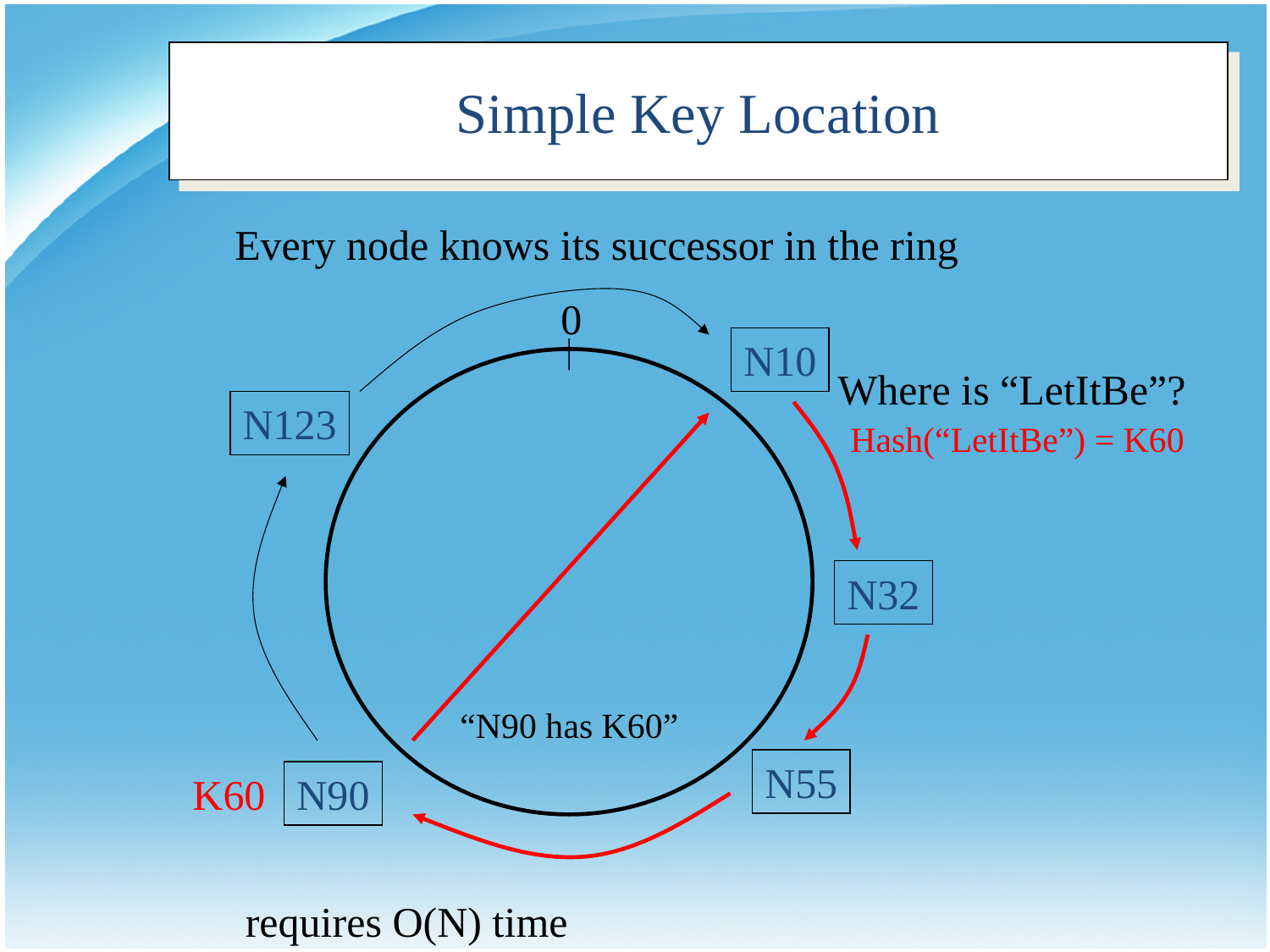

Simple Key Location
Every node knows its successor in the ring

0
N10

Where is “LetItBe”?
N123

Hash(“LetItBe”) = K60

N32

“N90 has K60”
N55
K60
N90

requires O(N) time